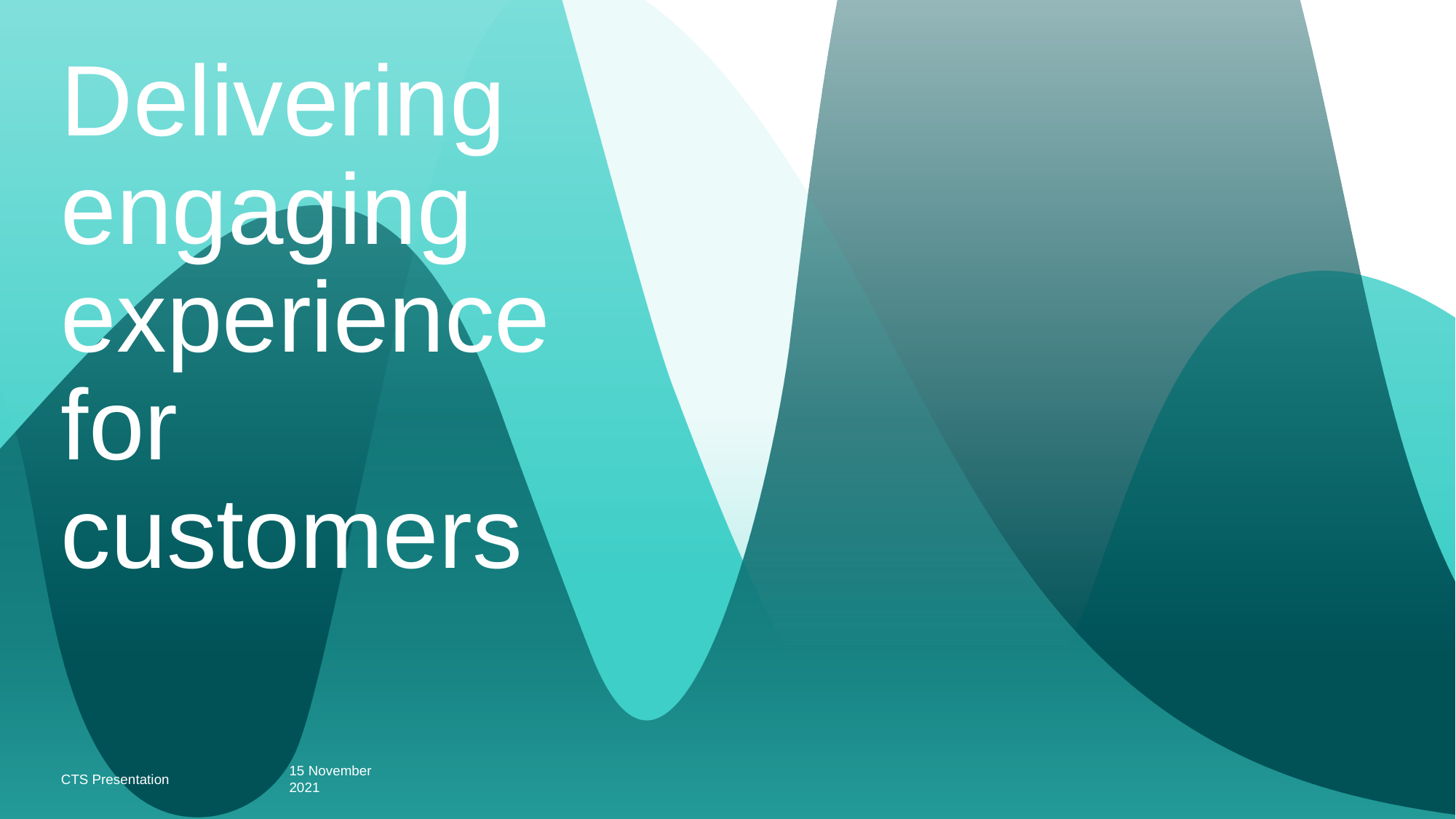

# Delivering engaging experience for  customers
CTS Presentation
15 November 2021